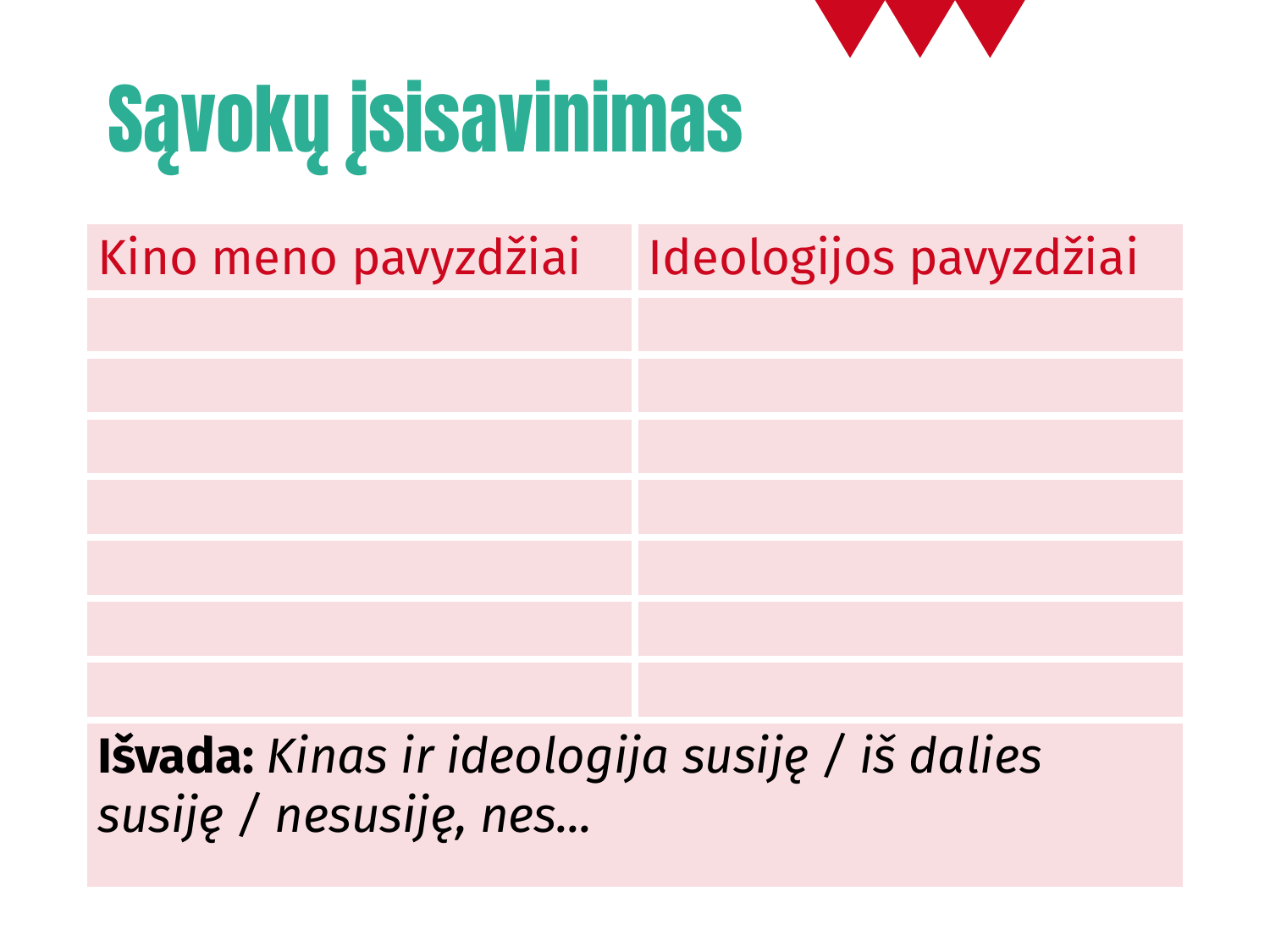

# Sąvokų įsisavinimas
| Kino meno pavyzdžiai | Ideologijos pavyzdžiai |
| --- | --- |
|  |  |
|  |  |
|  |  |
|  |  |
|  |  |
|  |  |
|  |  |
| Išvada: Kinas ir ideologija susiję / iš dalies susiję / nesusiję, nes... |  |